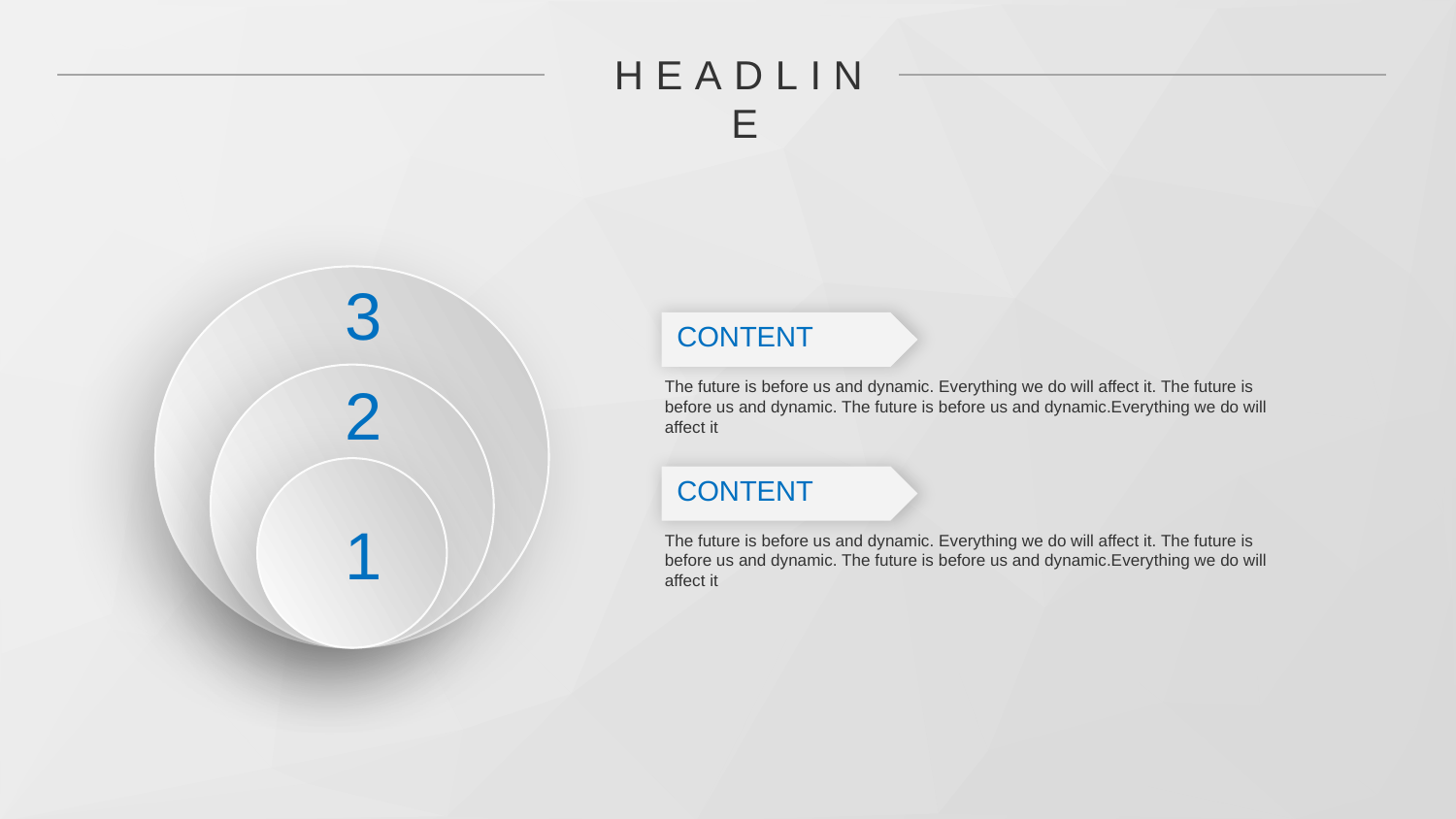

HEADLINE
3

CONTENT

2
The future is before us and dynamic. Everything we do will affect it. The future is before us and dynamic. The future is before us and dynamic.Everything we do will affect it

CONTENT

1
The future is before us and dynamic. Everything we do will affect it. The future is before us and dynamic. The future is before us and dynamic.Everything we do will affect it